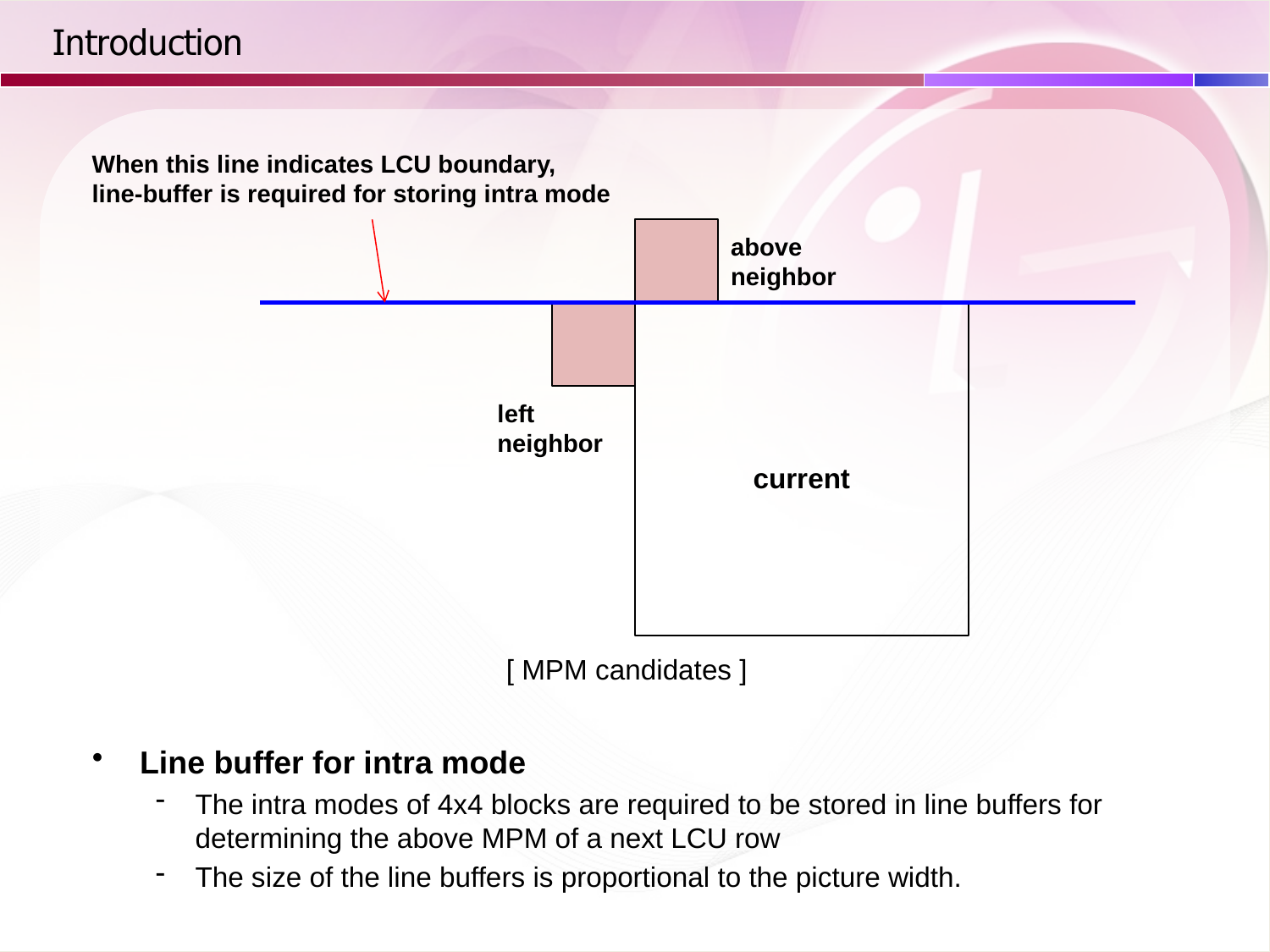

# Introduction
When this line indicates LCU boundary,
line-buffer is required for storing intra mode

above
neighbor

current

left
neighbor
[ MPM candidates ]
Line buffer for intra mode
The intra modes of 4x4 blocks are required to be stored in line buffers for determining the above MPM of a next LCU row
The size of the line buffers is proportional to the picture width.